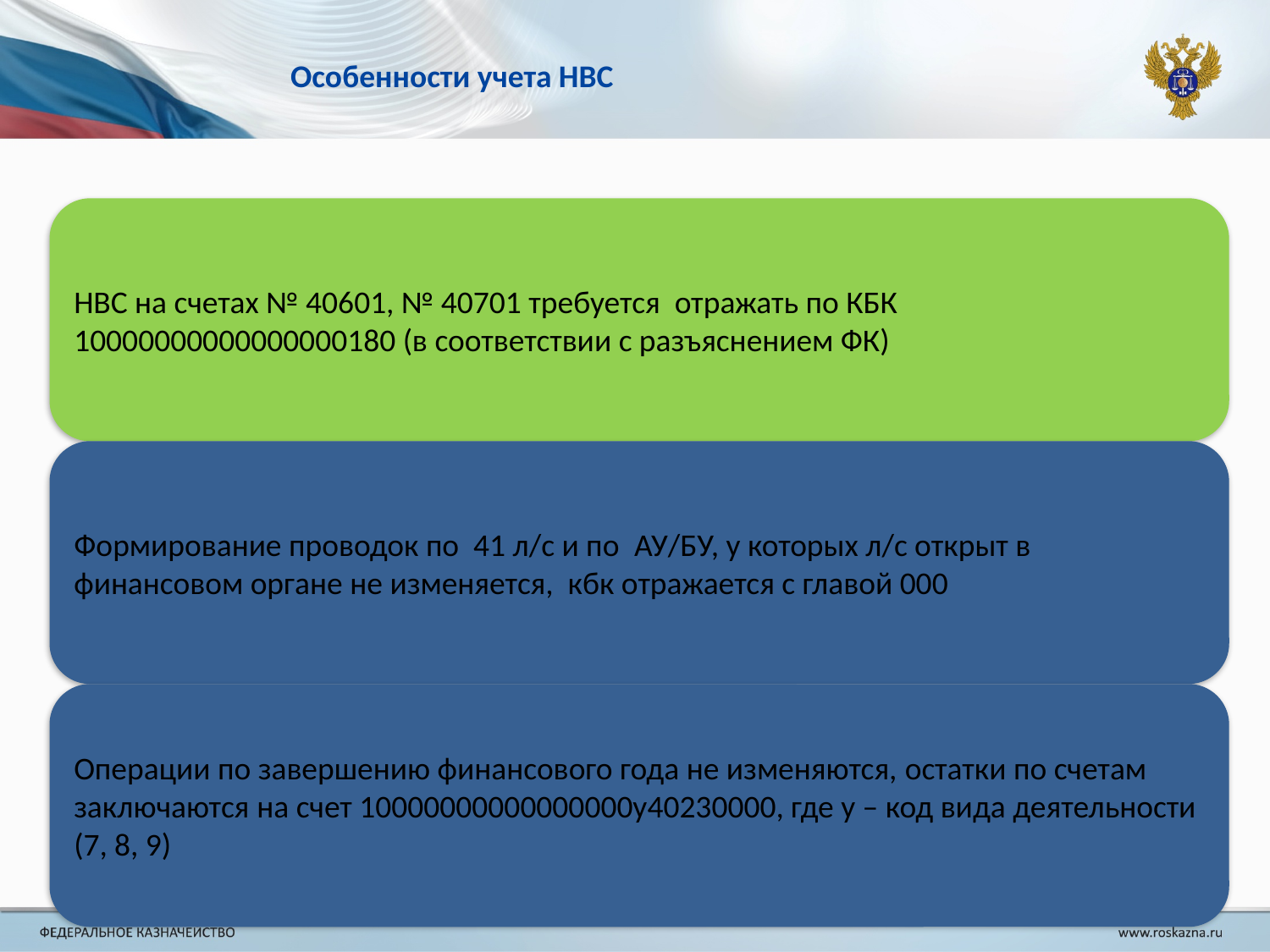

# Особенности учета НВС
НВС на счетах № 40601, № 40701 требуется  отражать по КБК
10000000000000000180 (в соответствии с разъяснением ФК)
Формирование проводок по  41 л/с и по  АУ/БУ, у которых л/с открыт в финансовом органе не изменяется,  кбк отражается с главой 000
Операции по завершению финансового года не изменяются, остатки по счетам заключаются на счет 10000000000000000y40230000, где y – код вида деятельности (7, 8, 9)
33